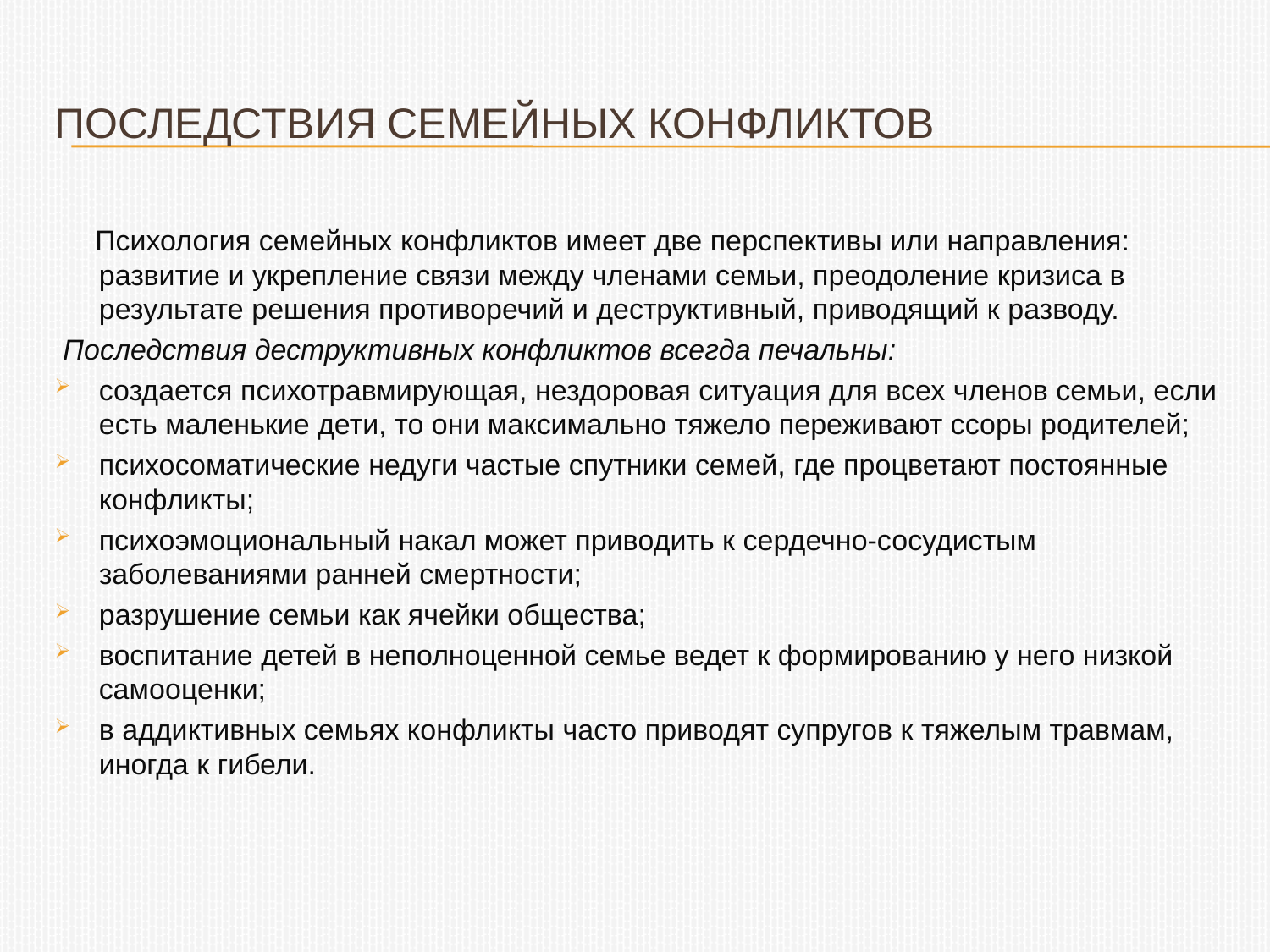

# Последствия семейных конфликтов
     Психология семейных конфликтов имеет две перспективы или направления: развитие и укрепление связи между членами семьи, преодоление кризиса в результате решения противоречий и деструктивный, приводящий к разводу.
 Последствия деструктивных конфликтов всегда печальны:
создается психотравмирующая, нездоровая ситуация для всех членов семьи, если есть маленькие дети, то они максимально тяжело переживают ссоры родителей;
психосоматические недуги частые спутники семей, где процветают постоянные конфликты;
психоэмоциональный накал может приводить к сердечно-сосудистым заболеваниями ранней смертности;
разрушение семьи как ячейки общества;
воспитание детей в неполноценной семье ведет к формированию у него низкой самооценки;
в аддиктивных семьях конфликты часто приводят супругов к тяжелым травмам, иногда к гибели.